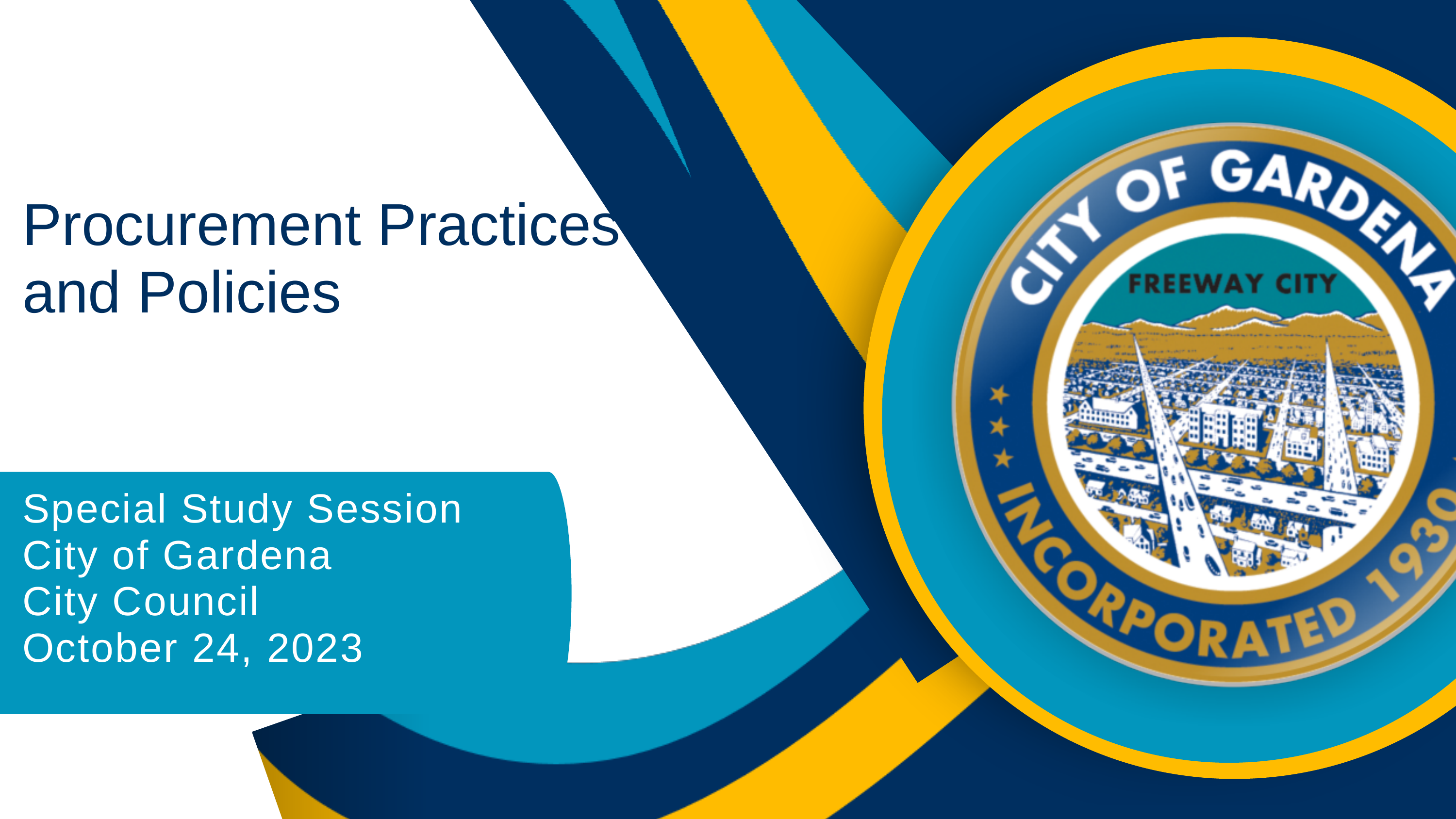

Procurement Practices and Policies

Special Study Session
City of Gardena
City Council
October 24, 2023